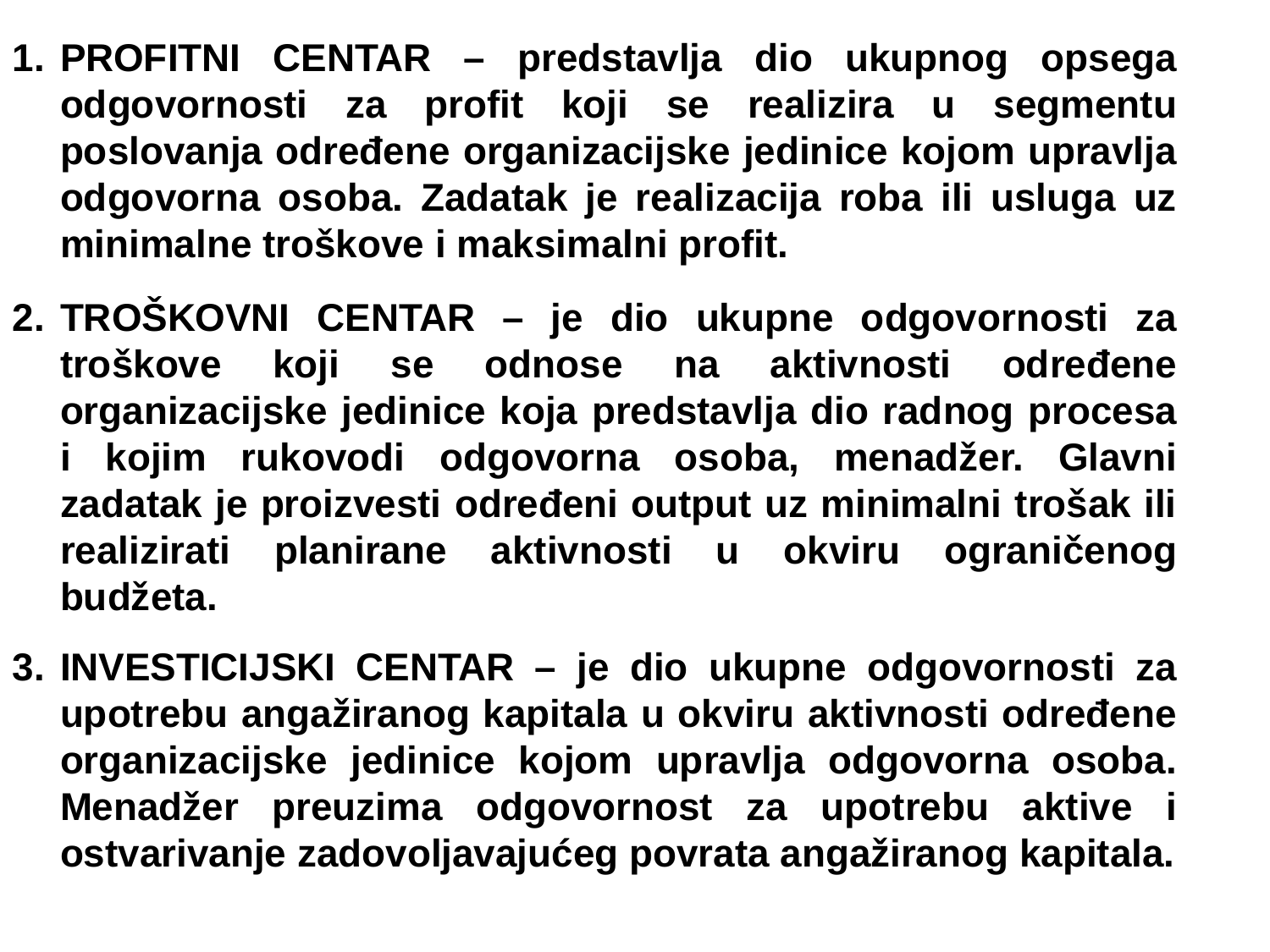

PROFITNI CENTAR – predstavlja dio ukupnog opsega odgovornosti za profit koji se realizira u segmentu poslovanja određene organizacijske jedinice kojom upravlja odgovorna osoba. Zadatak je realizacija roba ili usluga uz minimalne troškove i maksimalni profit.
TROŠKOVNI CENTAR – je dio ukupne odgovornosti za troškove koji se odnose na aktivnosti određene organizacijske jedinice koja predstavlja dio radnog procesa i kojim rukovodi odgovorna osoba, menadžer. Glavni zadatak je proizvesti određeni output uz minimalni trošak ili realizirati planirane aktivnosti u okviru ograničenog budžeta.
INVESTICIJSKI CENTAR – je dio ukupne odgovornosti za upotrebu angažiranog kapitala u okviru aktivnosti određene organizacijske jedinice kojom upravlja odgovorna osoba. Menadžer preuzima odgovornost za upotrebu aktive i ostvarivanje zadovoljavajućeg povrata angažiranog kapitala.